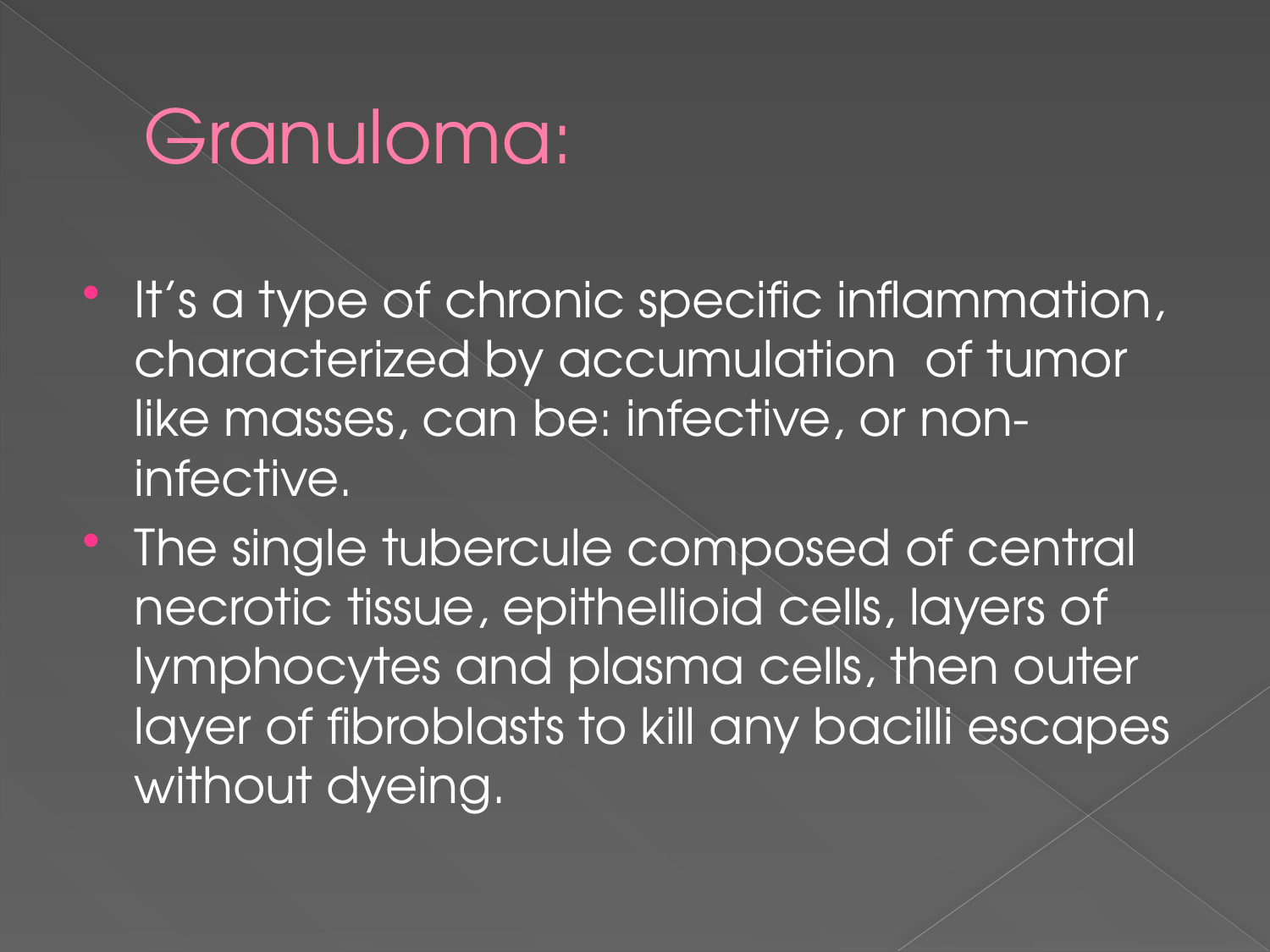

# Granuloma:
It’s a type of chronic specific inflammation, characterized by accumulation  of tumor like masses, can be: infective, or non-infective.
The single tubercule composed of central necrotic tissue, epithellioid cells, layers of lymphocytes and plasma cells, then outer layer of fibroblasts to kill any bacilli escapes without dyeing.